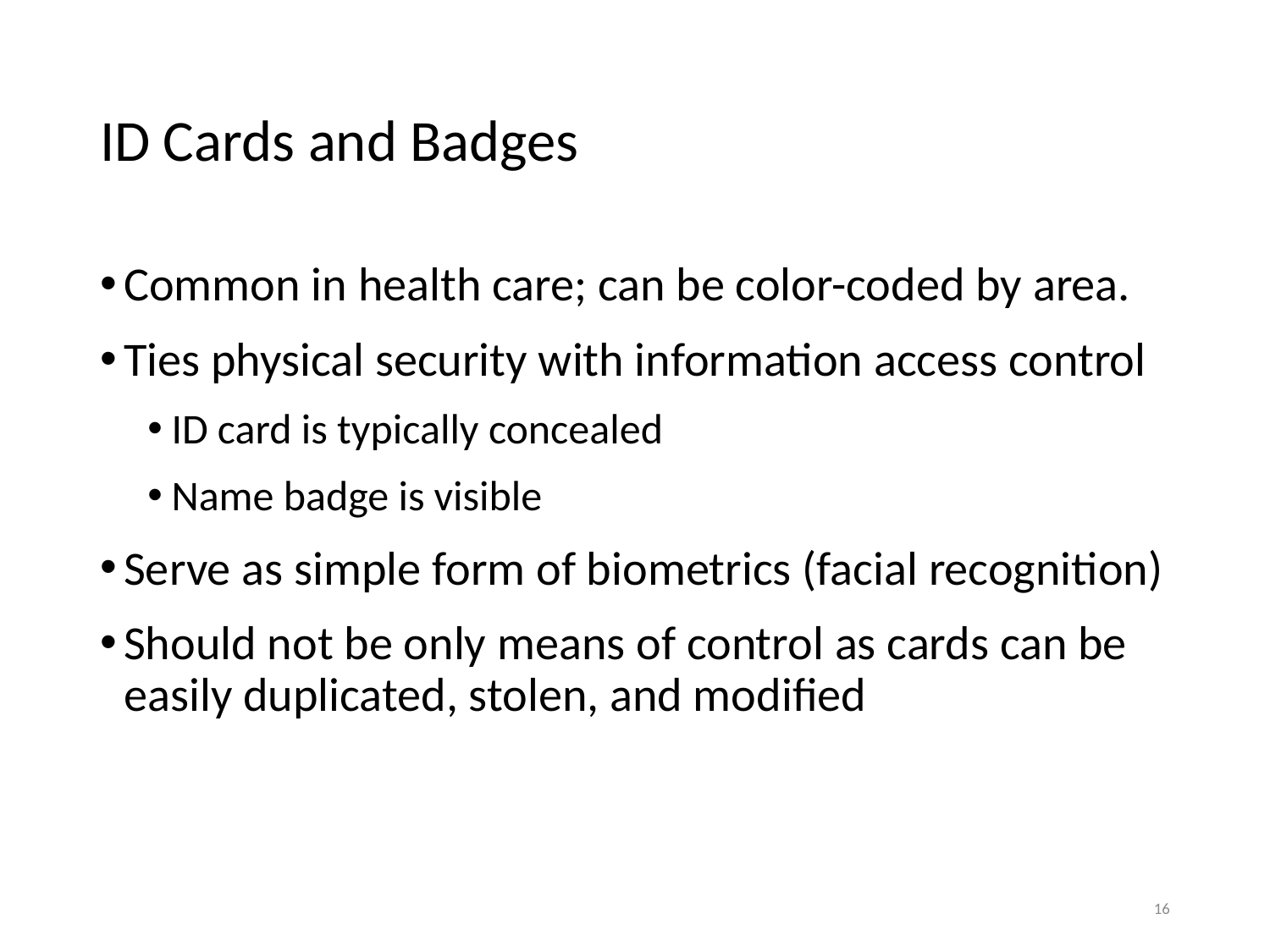

# ID Cards and Badges
Common in health care; can be color-coded by area.
Ties physical security with information access control
ID card is typically concealed
Name badge is visible
Serve as simple form of biometrics (facial recognition)
Should not be only means of control as cards can be easily duplicated, stolen, and modified

16